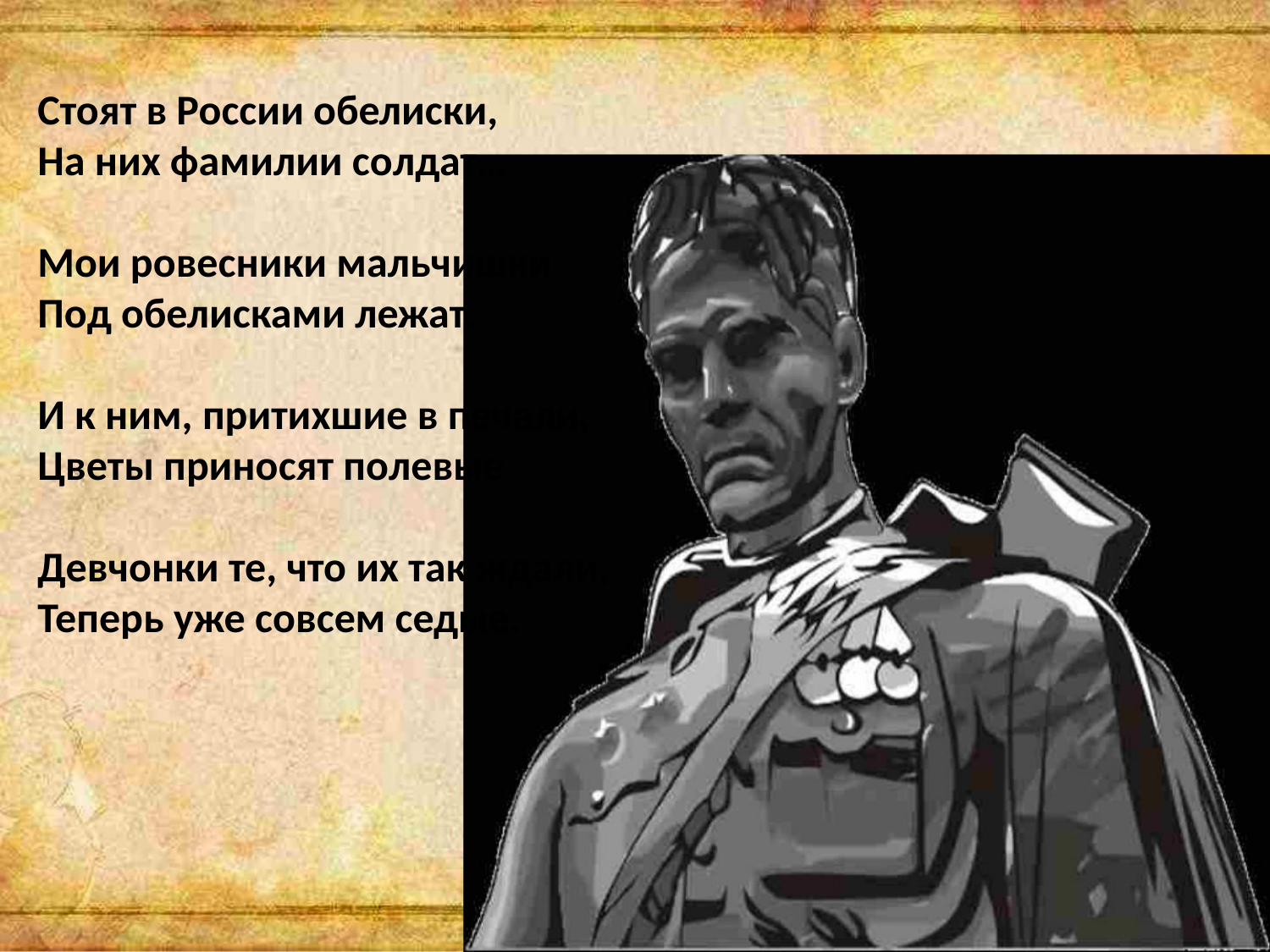

Стоят в России обелиски,
На них фамилии солдат…
Мои ровесники мальчишки
Под обелисками лежат.
И к ним, притихшие в печали,
Цветы приносят полевые
Девчонки те, что их так ждали,
Теперь уже совсем седые.